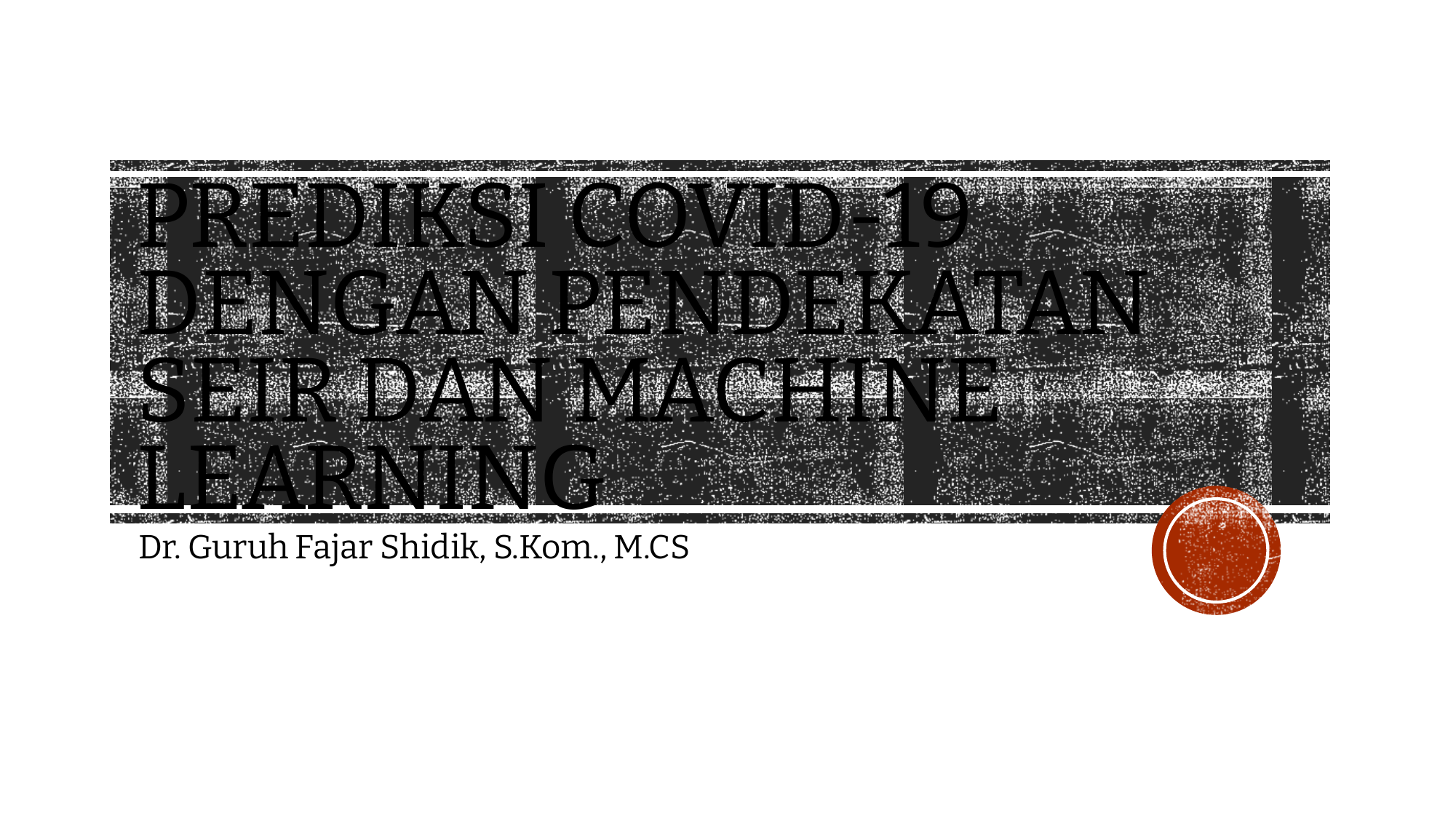

# PReDIKSI Covid-19 dengan pendekatan SEIR DAN Machine Learning
Dr. Guruh Fajar Shidik, S.Kom., M.CS